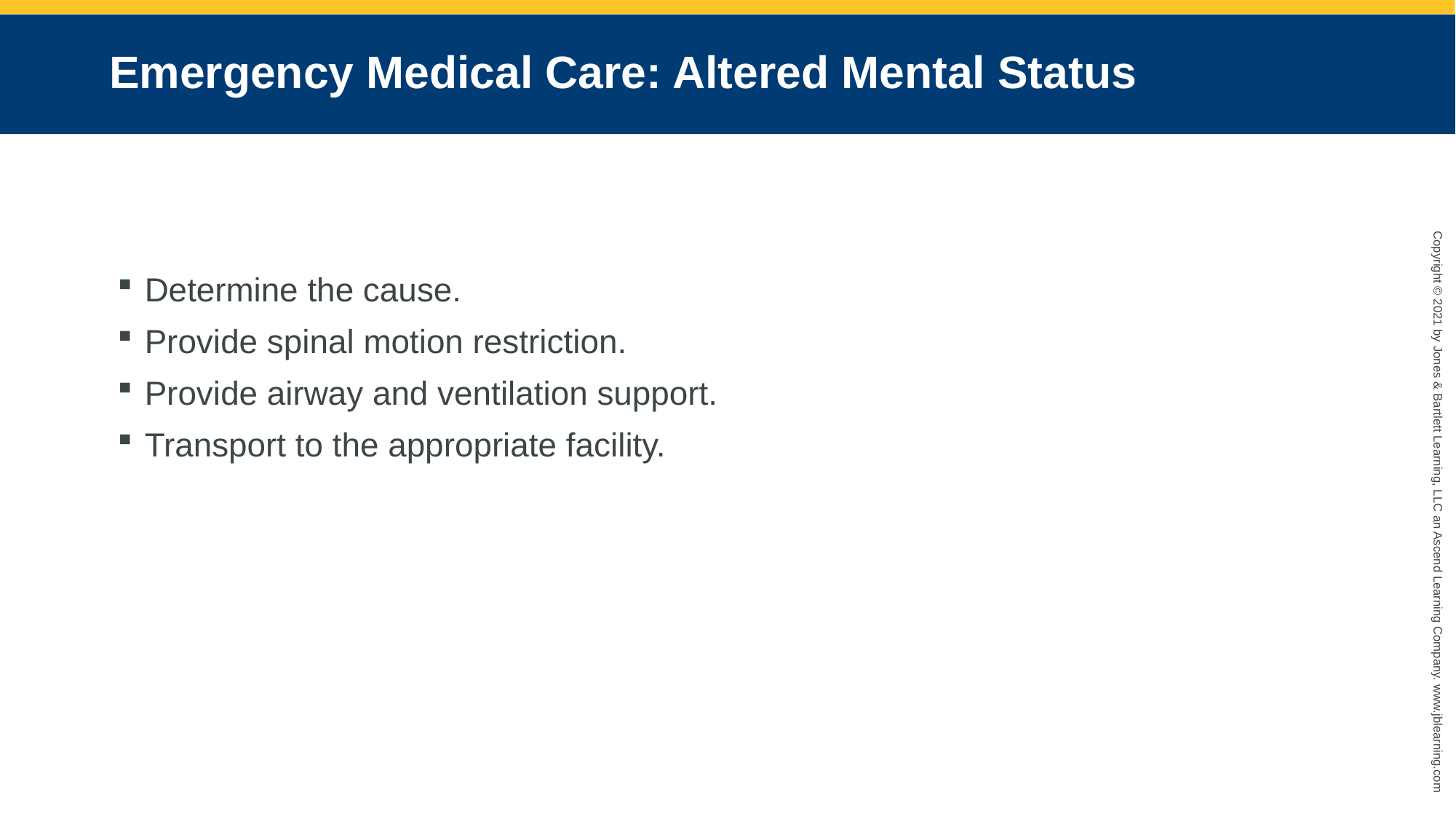

# Emergency Medical Care: Altered Mental Status
Determine the cause.
Provide spinal motion restriction.
Provide airway and ventilation support.
Transport to the appropriate facility.